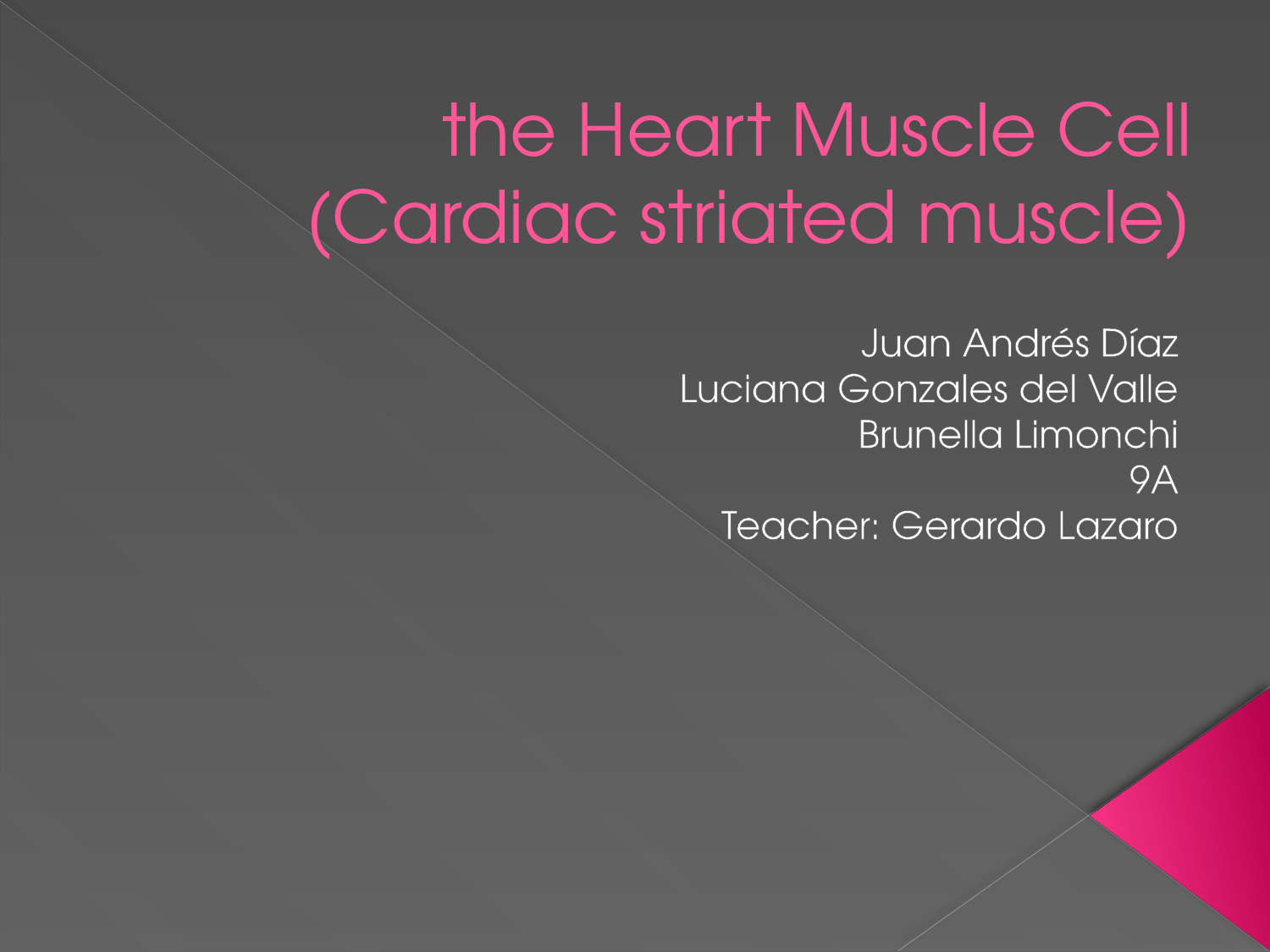

# the Heart Muscle Cell (Cardiac striated muscle)
Juan Andrés Díaz
Luciana Gonzales del Valle
Brunella Limonchi
9A
Teacher: Gerardo Lazaro